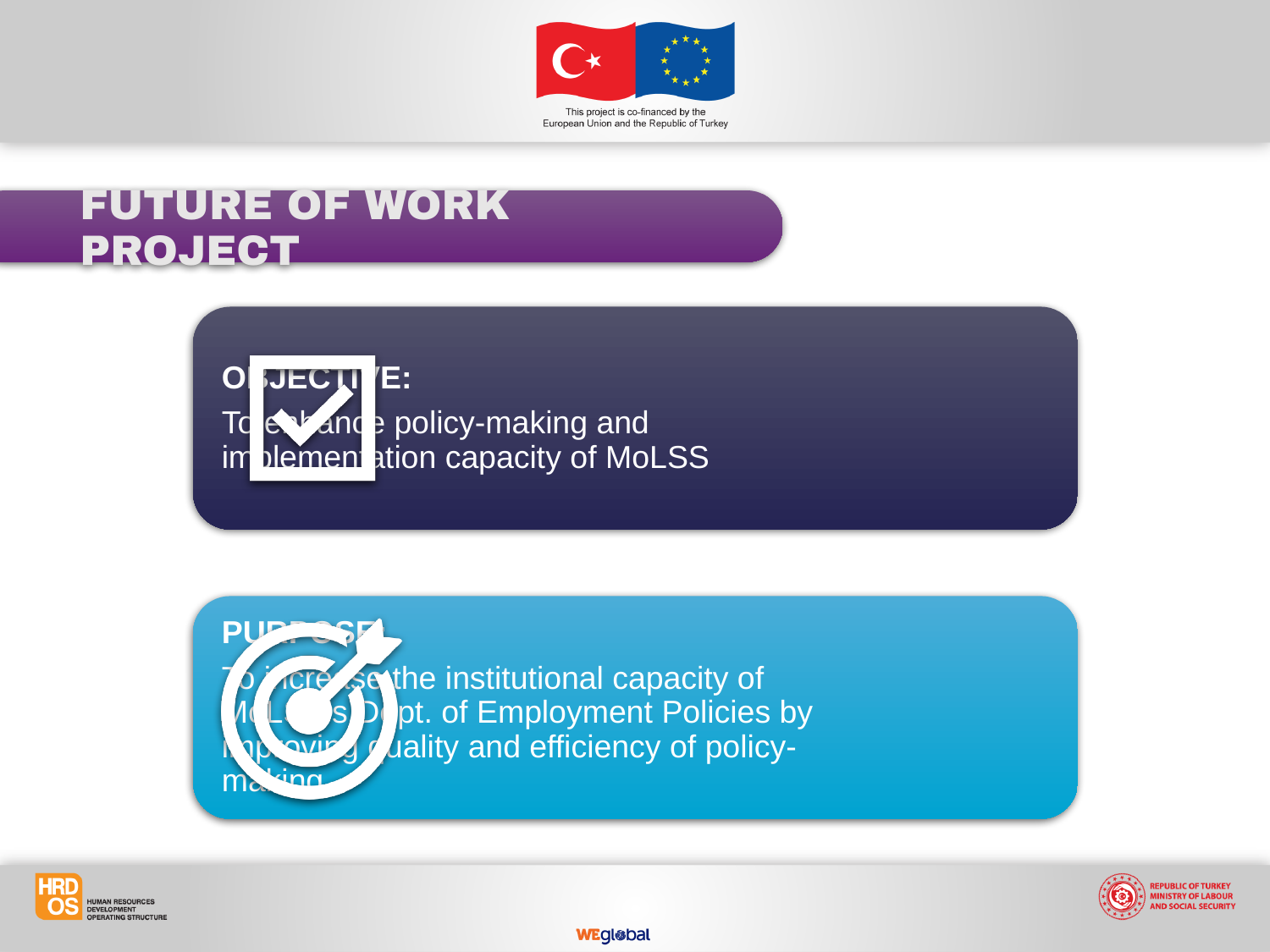

FUTURE OF WORK PROJECT
OBJECTIVE:
To enhance policy-making and implementation capacity of MoLSS
PURPOSE:
To increase the institutional capacity of MoLSS’s Dept. of Employment Policies by improving quality and efficiency of policy-making